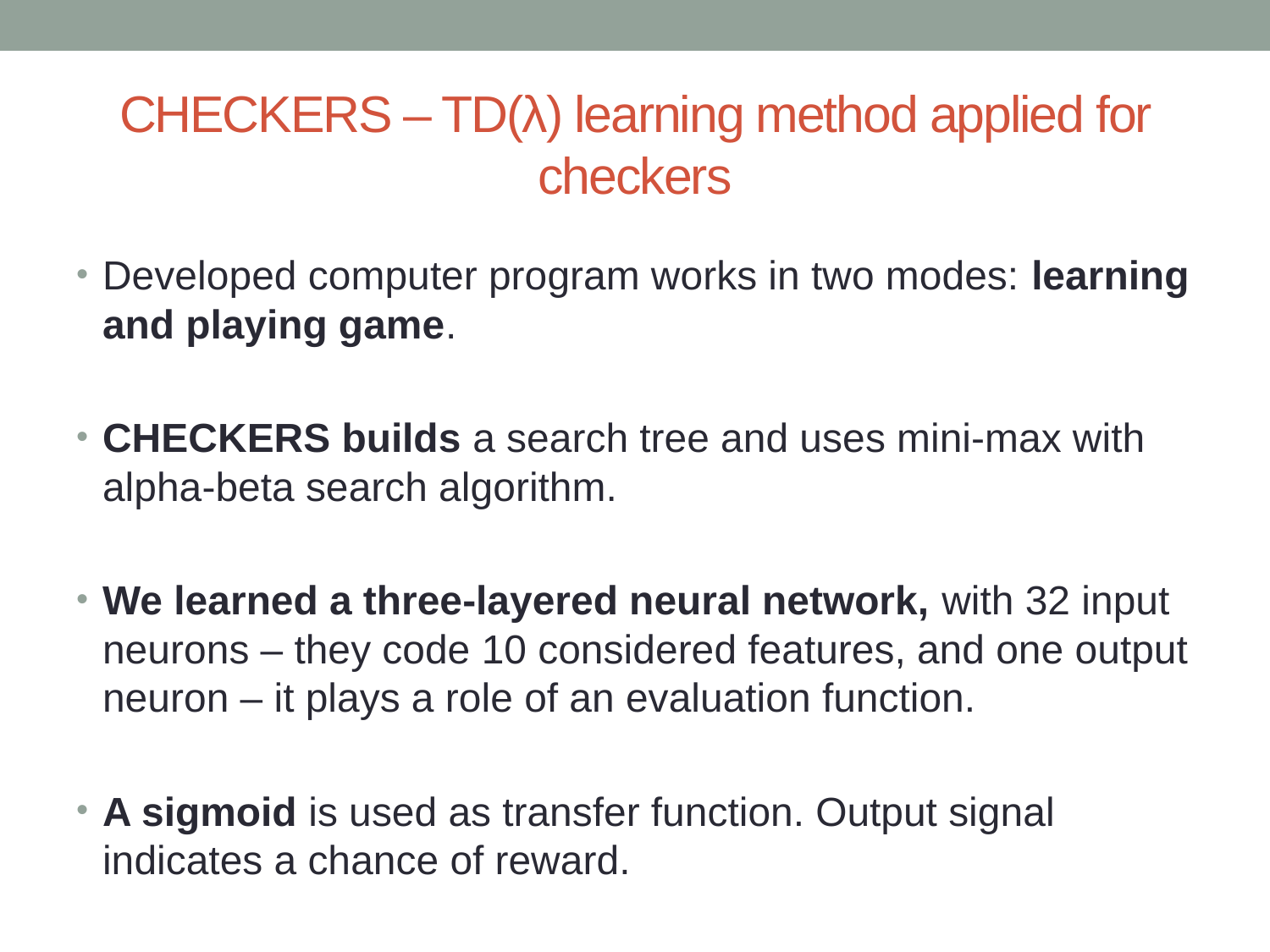

# CHECKERS – TD(λ) learning method applied for checkers
Developed computer program works in two modes: learning and playing game.

CHECKERS builds a search tree and uses mini-max with alpha-beta search algorithm.

We learned a three-layered neural network, with 32 input neurons – they code 10 considered features, and one output neuron – it plays a role of an evaluation function.

A sigmoid is used as transfer function. Output signal indicates a chance of reward.